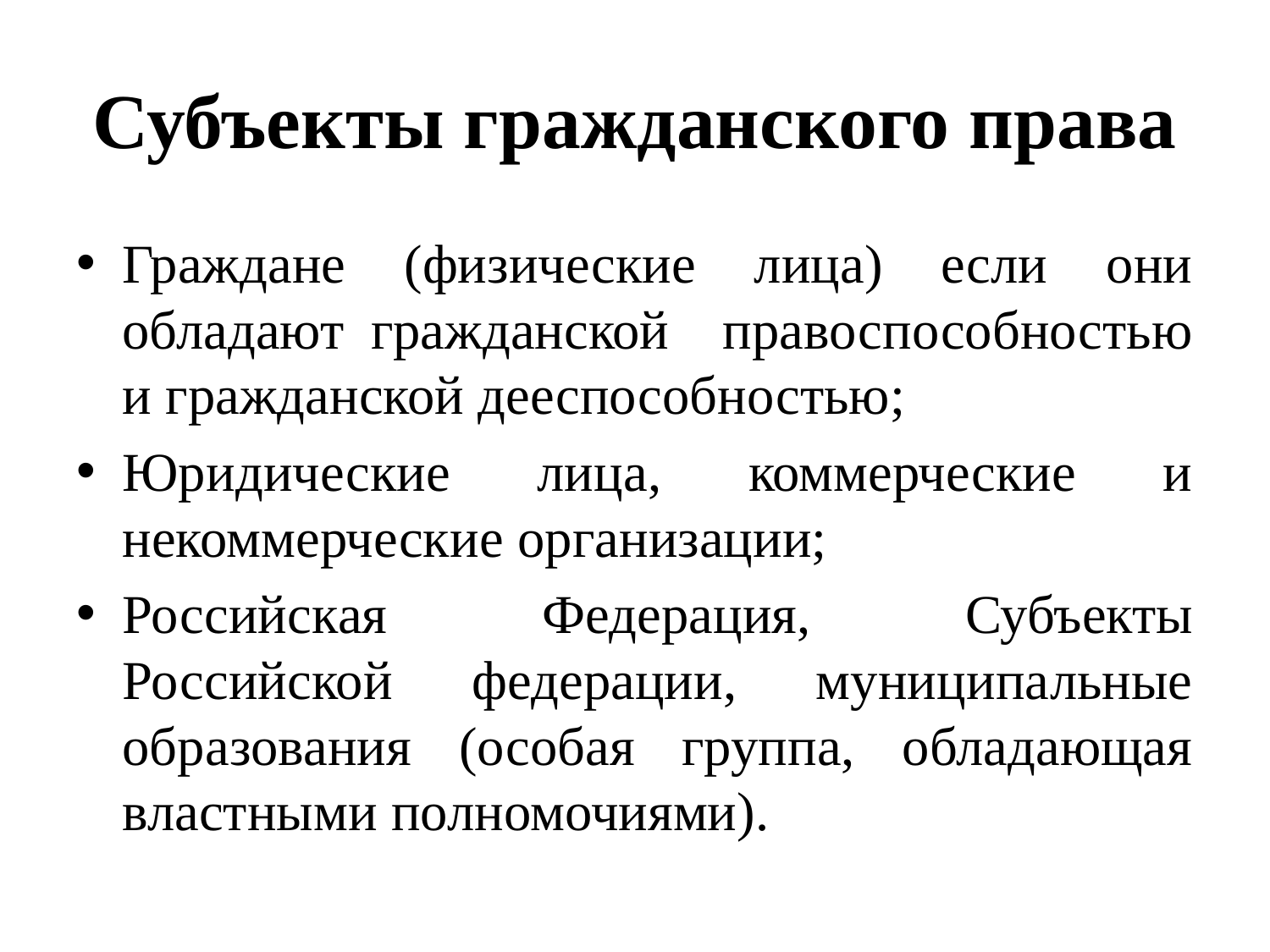

# Субъекты гражданского права
Граждане (физические лица) если они обладают гражданской  правоспособностью и гражданской дееспособностью;
Юридические лица, коммерческие и некоммерческие организации;
Российская Федерация, Субъекты Российской федерации, муниципальные образования (особая группа, обладающая властными полномочиями).